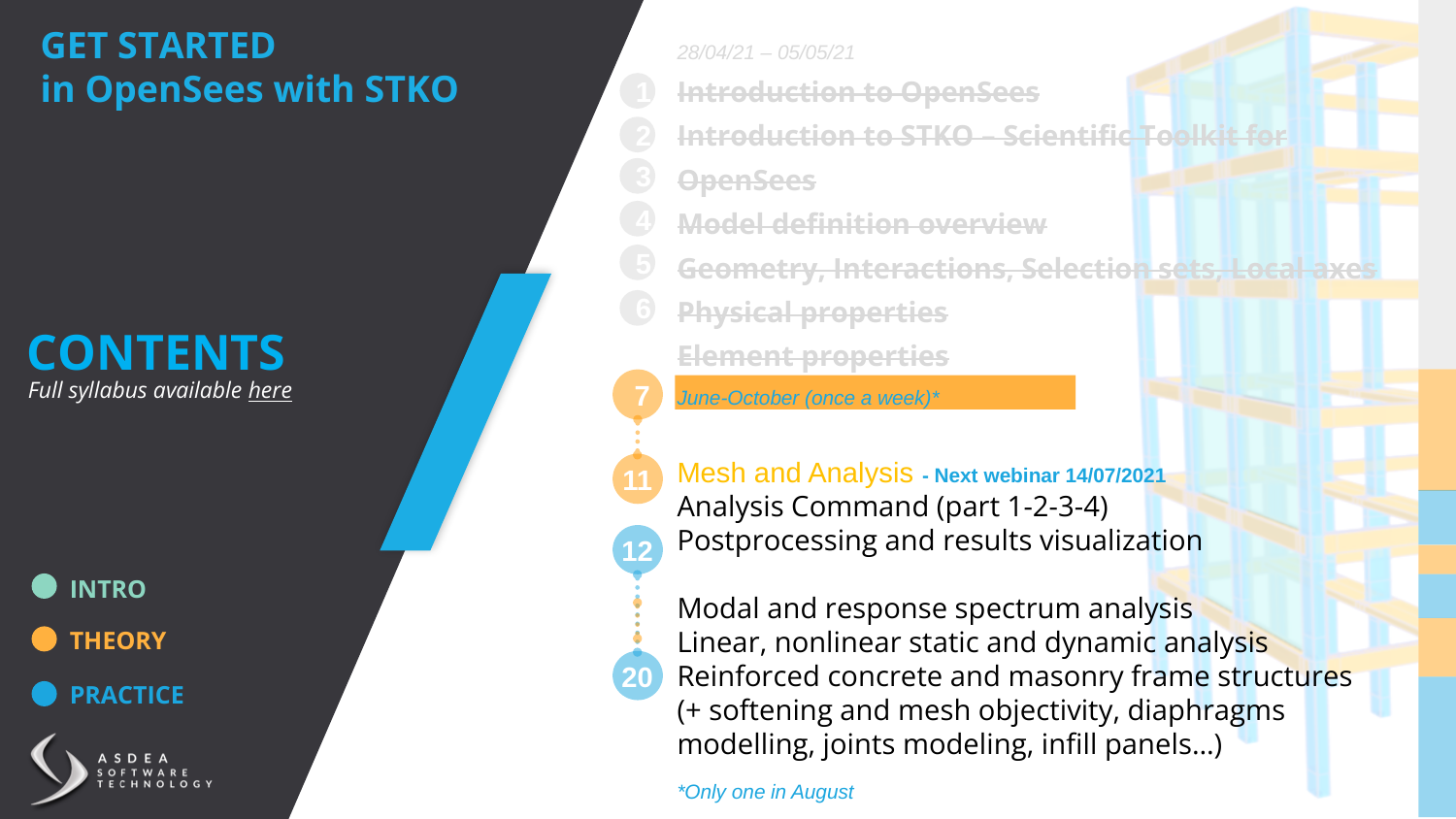

GET STARTED
in OpenSees with STKO
28/04/21 – 05/05/21
Introduction to OpenSees
Introduction to STKO – Scientific Toolkit for OpenSees
Model definition overview
Geometry, Interactions, Selection sets, Local axes
Physical properties
Element properties
June-October (once a week)*
Definitions and Conditions
Mesh and Analysis - Next webinar 14/07/2021
Analysis Command (part 1-2-3-4)
Postprocessing and results visualization

Modal and response spectrum analysis
Linear, nonlinear static and dynamic analysis
Reinforced concrete and masonry frame structures
(+ softening and mesh objectivity, diaphragms modelling, joints modeling, infill panels…)

1
2
3
4
5
6
CONTENTS

Full syllabus available here
7

11

12

INTRO

THEORY

20
PRACTICE

*Only one in August